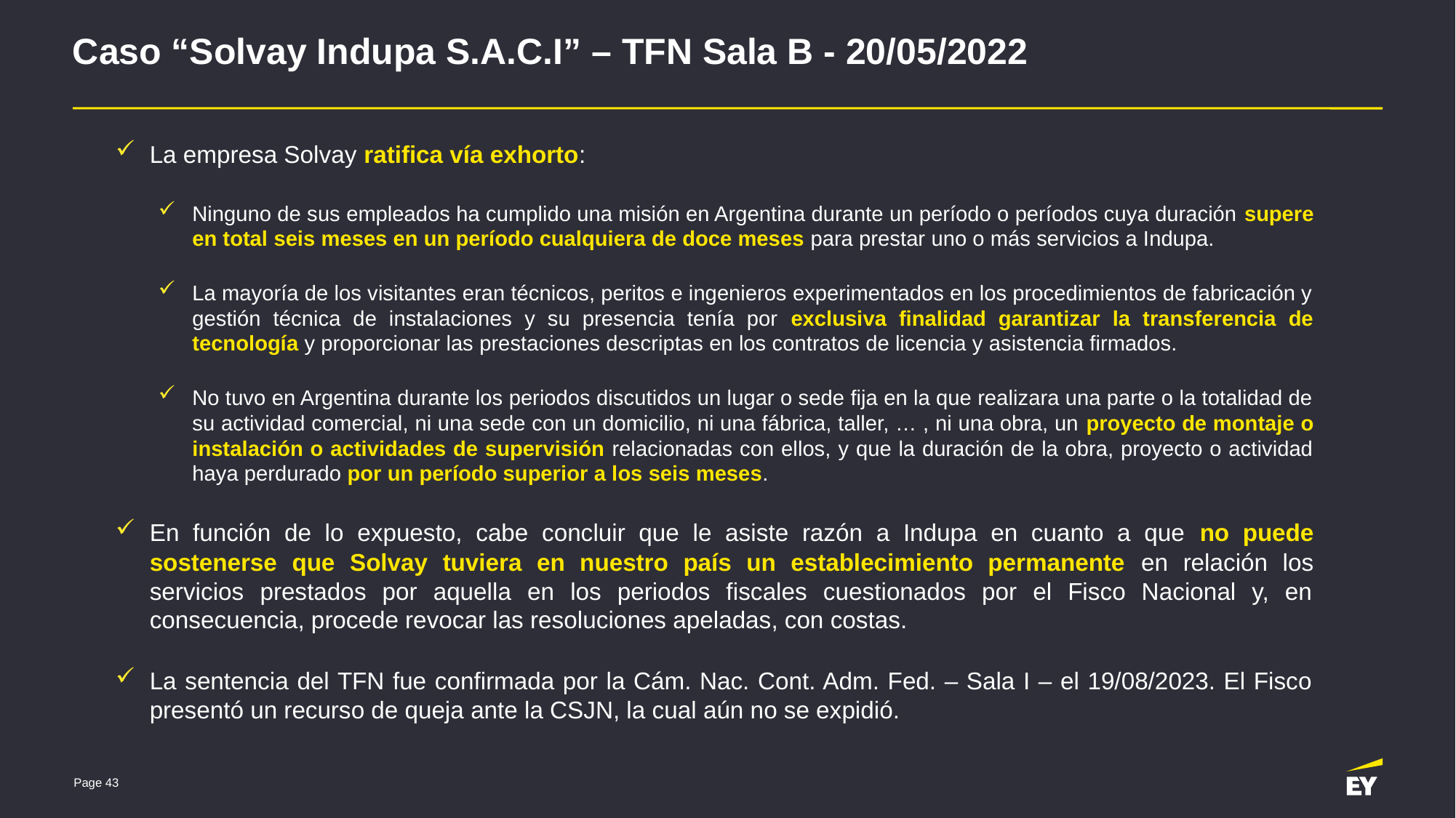

# Caso “Solvay Indupa S.A.C.I” – TFN Sala B - 20/05/2022
La empresa Solvay ratifica vía exhorto:

Ninguno de sus empleados ha cumplido una misión en Argentina durante un período o períodos cuya duración supere en total seis meses en un período cualquiera de doce meses para prestar uno o más servicios a Indupa.

La mayoría de los visitantes eran técnicos, peritos e ingenieros experimentados en los procedimientos de fabricación y gestión técnica de instalaciones y su presencia tenía por exclusiva finalidad garantizar la transferencia de tecnología y proporcionar las prestaciones descriptas en los contratos de licencia y asistencia firmados.

No tuvo en Argentina durante los periodos discutidos un lugar o sede fija en la que realizara una parte o la totalidad de su actividad comercial, ni una sede con un domicilio, ni una fábrica, taller, … , ni una obra, un proyecto de montaje o instalación o actividades de supervisión relacionadas con ellos, y que la duración de la obra, proyecto o actividad haya perdurado por un período superior a los seis meses.

En función de lo expuesto, cabe concluir que le asiste razón a Indupa en cuanto a que no puede sostenerse que Solvay tuviera en nuestro país un establecimiento permanente en relación los servicios prestados por aquella en los periodos fiscales cuestionados por el Fisco Nacional y, en consecuencia, procede revocar las resoluciones apeladas, con costas.

La sentencia del TFN fue confirmada por la Cám. Nac. Cont. Adm. Fed. – Sala I – el 19/08/2023. El Fisco presentó un recurso de queja ante la CSJN, la cual aún no se expidió.
Page 43